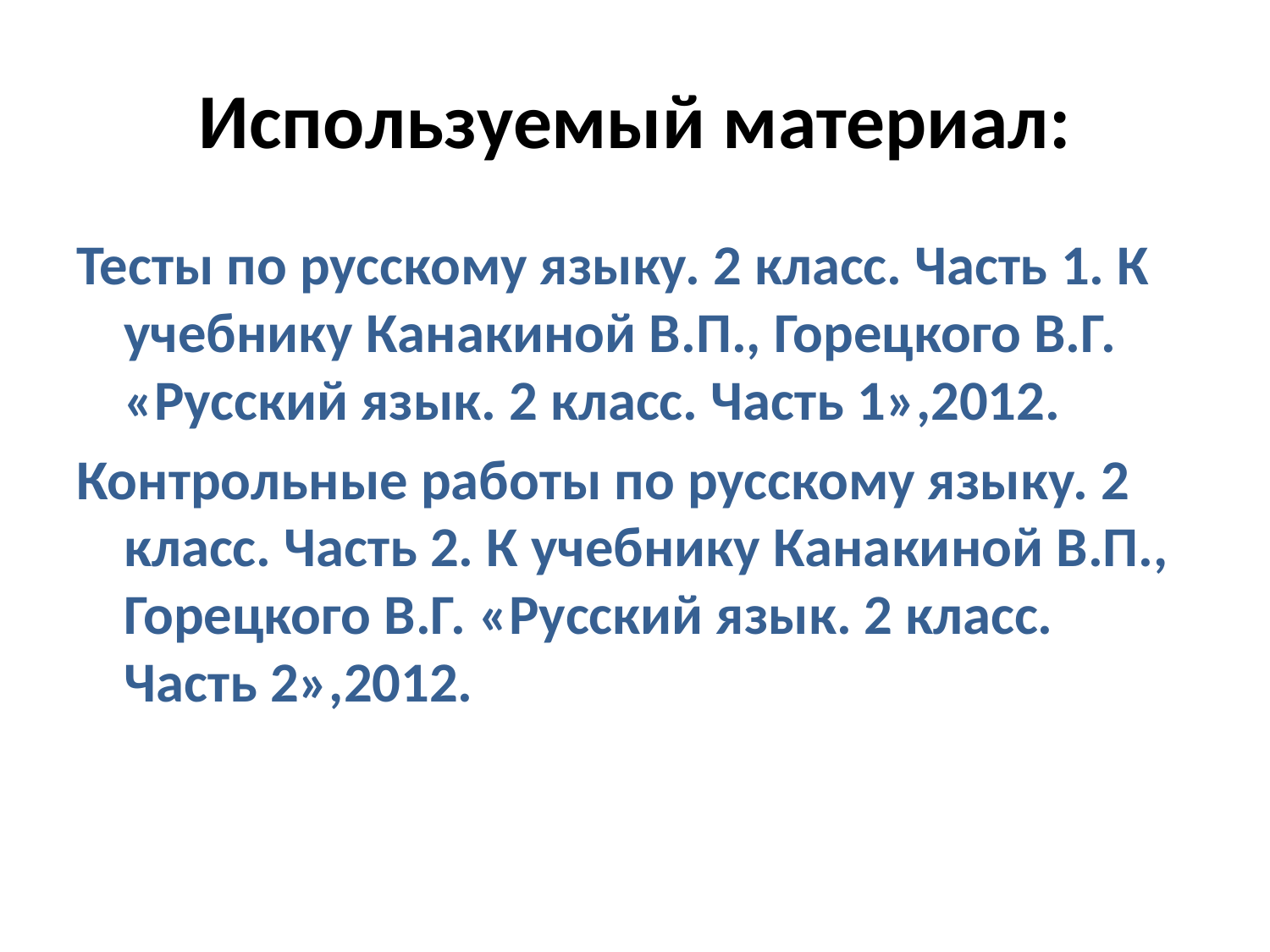

# Используемый материал:
Тесты по русскому языку. 2 класс. Часть 1. К учебнику Канакиной В.П., Горецкого В.Г. «Русский язык. 2 класс. Часть 1»,2012.
Контрольные работы по русскому языку. 2 класс. Часть 2. К учебнику Канакиной В.П., Горецкого В.Г. «Русский язык. 2 класс. Часть 2»,2012.